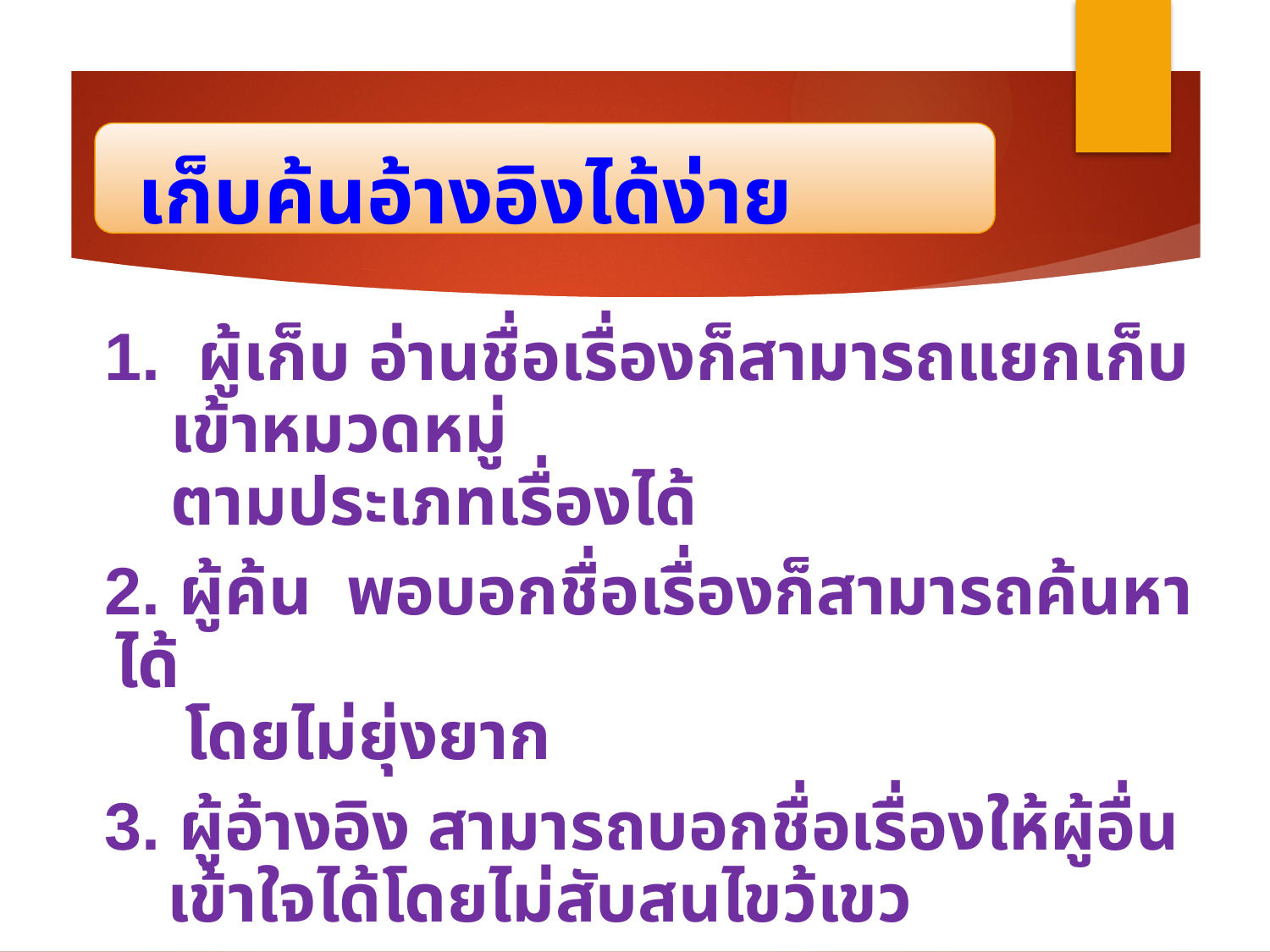

# เก็บค้นอ้างอิงได้ง่าย
  1.  ผู้เก็บ อ่านชื่อเรื่องก็สามารถแยกเก็บเข้าหมวดหมู่
ตามประเภทเรื่องได้
  2. ผู้ค้น  พอบอกชื่อเรื่องก็สามารถค้นหาได้
    โดยไม่ยุ่งยาก
  3. ผู้อ้างอิง สามารถบอกชื่อเรื่องให้ผู้อื่น
   เข้าใจได้โดยไม่สับสนไขว้เขว